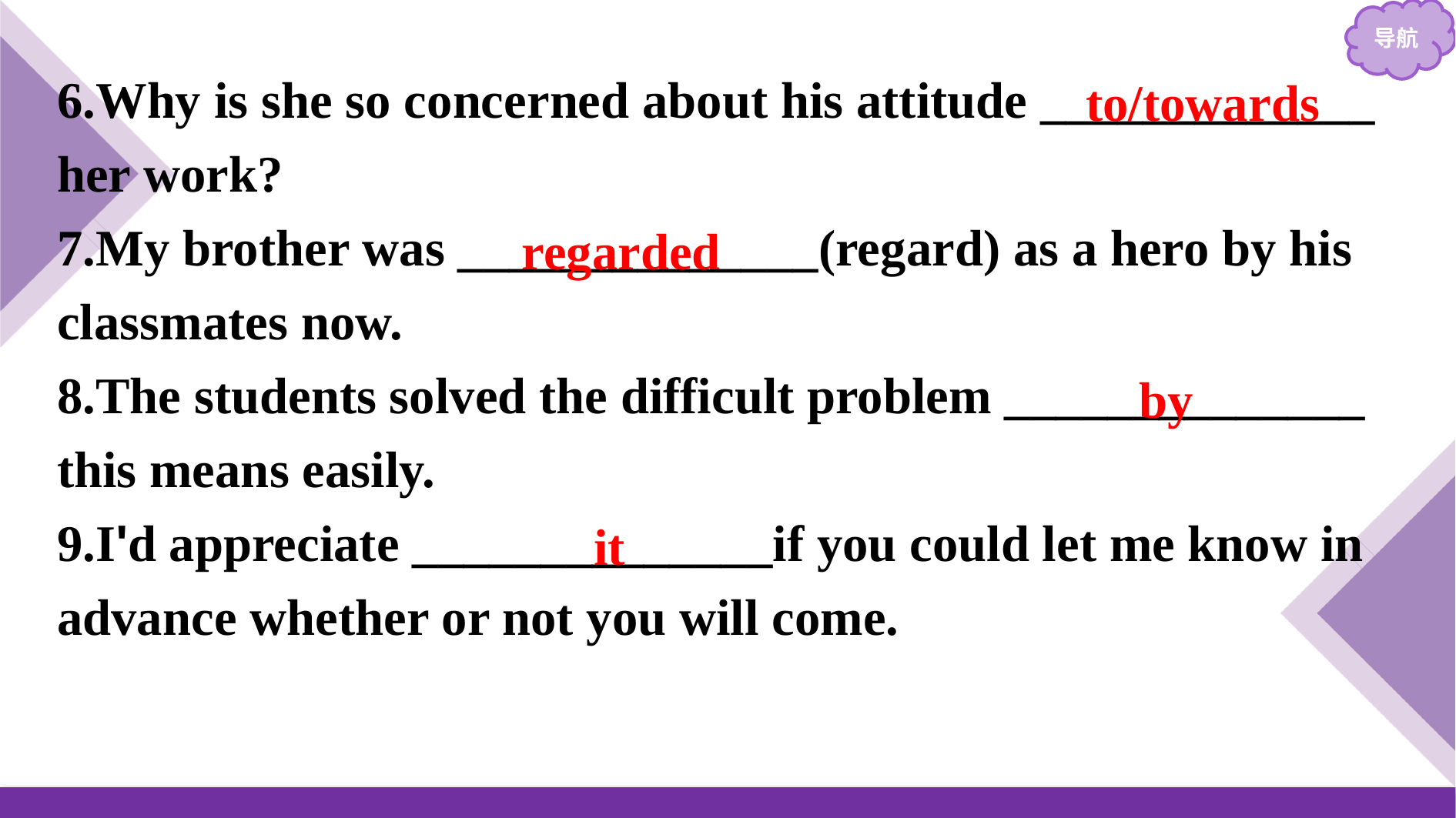

6.Why is she so concerned about his attitude _____________ her work?
7.My brother was ______________(regard) as a hero by his classmates now.
8.The students solved the difficult problem ______________ this means easily.
9.I'd appreciate ______________if you could let me know in advance whether or not you will come.
to/towards
regarded
by
it